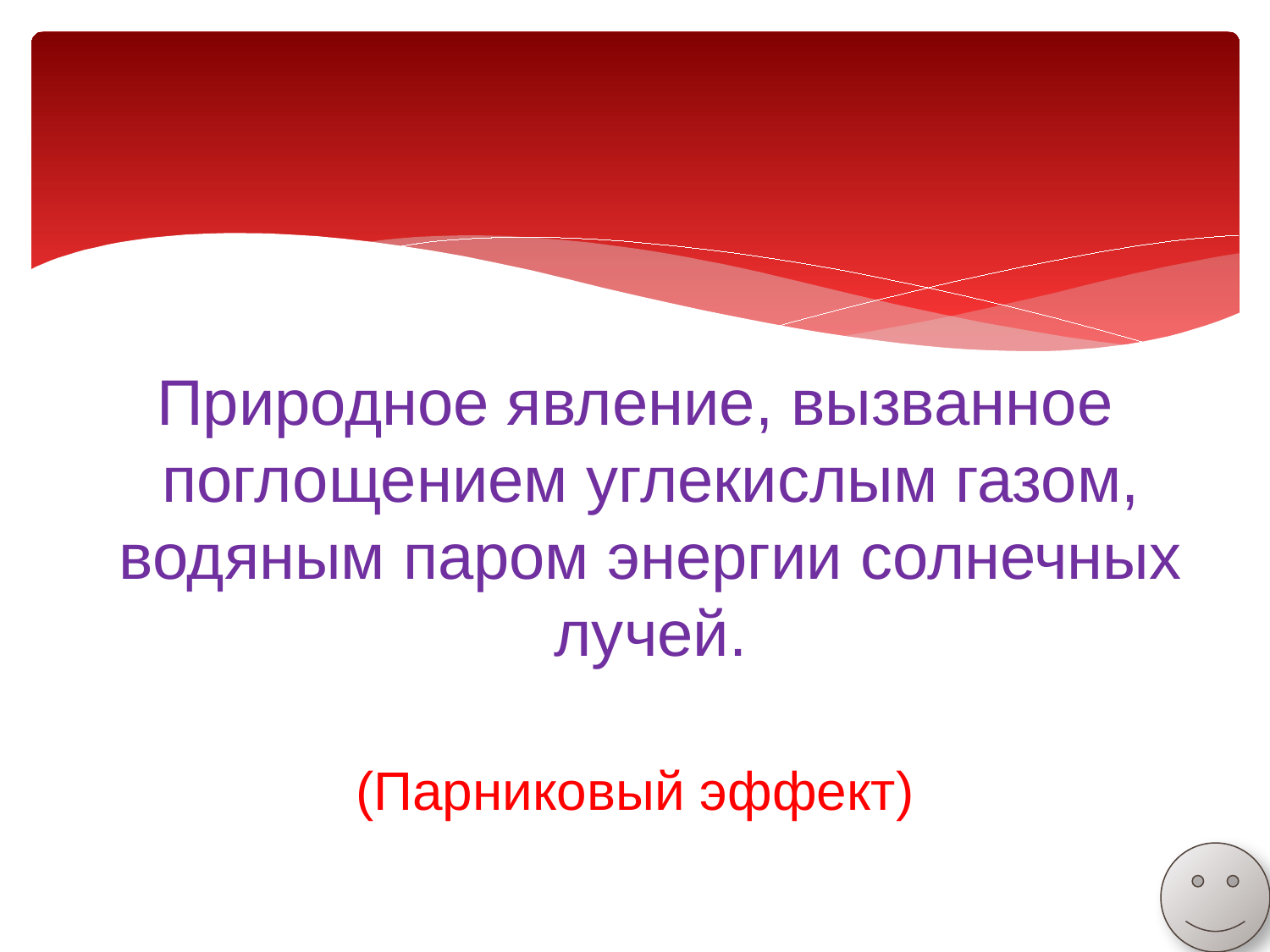

#

Природное явление, вызванное поглощением углекислым газом, водяным паром энергии солнечных лучей.

(Парниковый эффект)